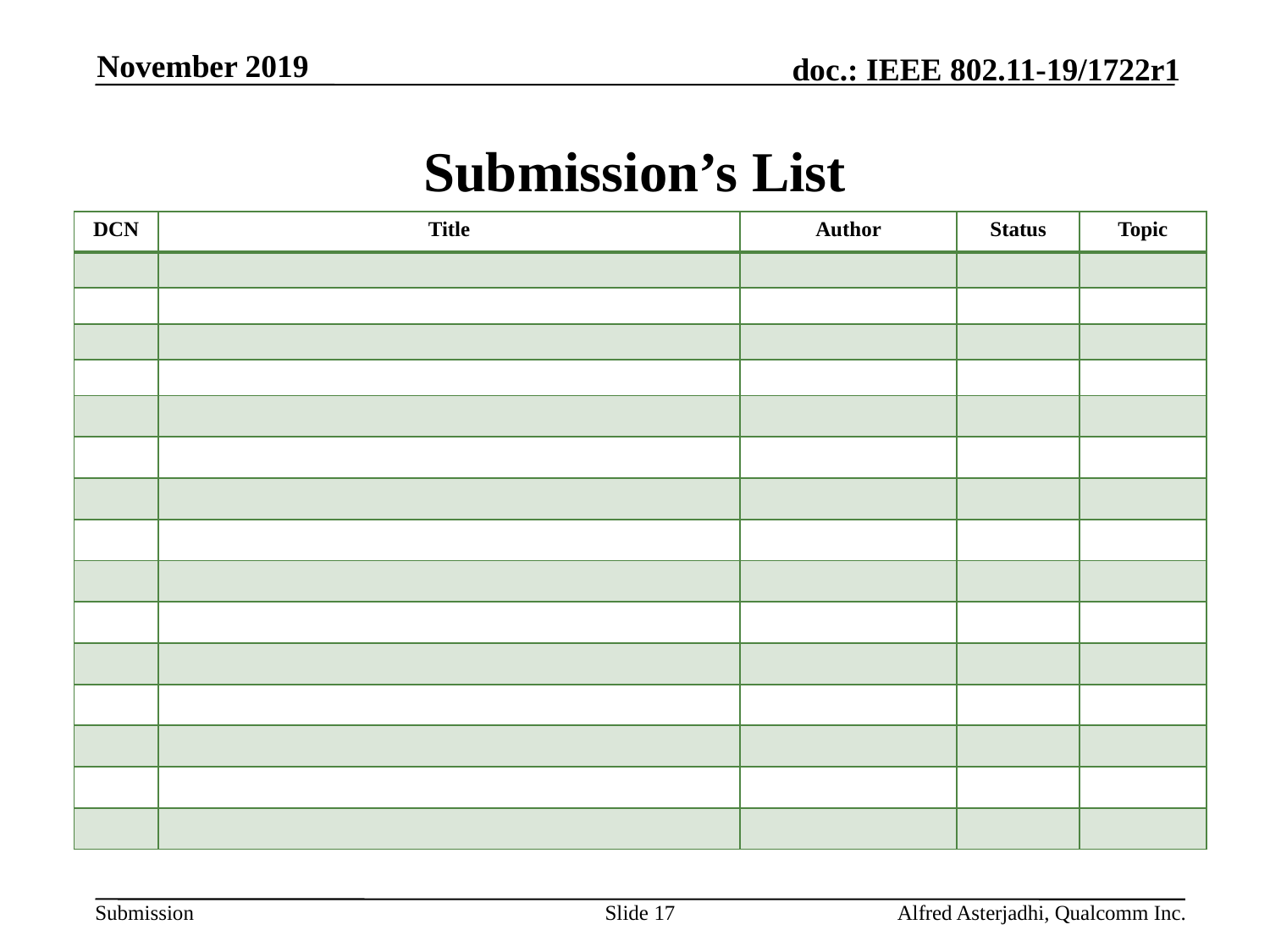

November 2019
# Submission’s List
| DCN | Title | Author | Status | Topic |
| --- | --- | --- | --- | --- |
|  |  |  |  |  |
|  |  |  |  |  |
|  |  |  |  |  |
|  |  |  |  |  |
|  |  |  |  |  |
|  |  |  |  |  |
|  |  |  |  |  |
|  |  |  |  |  |
|  |  |  |  |  |
|  |  |  |  |  |
|  |  |  |  |  |
|  |  |  |  |  |
|  |  |  |  |  |
|  |  |  |  |  |
|  |  |  |  |  |
Slide 17
Alfred Asterjadhi, Qualcomm Inc.